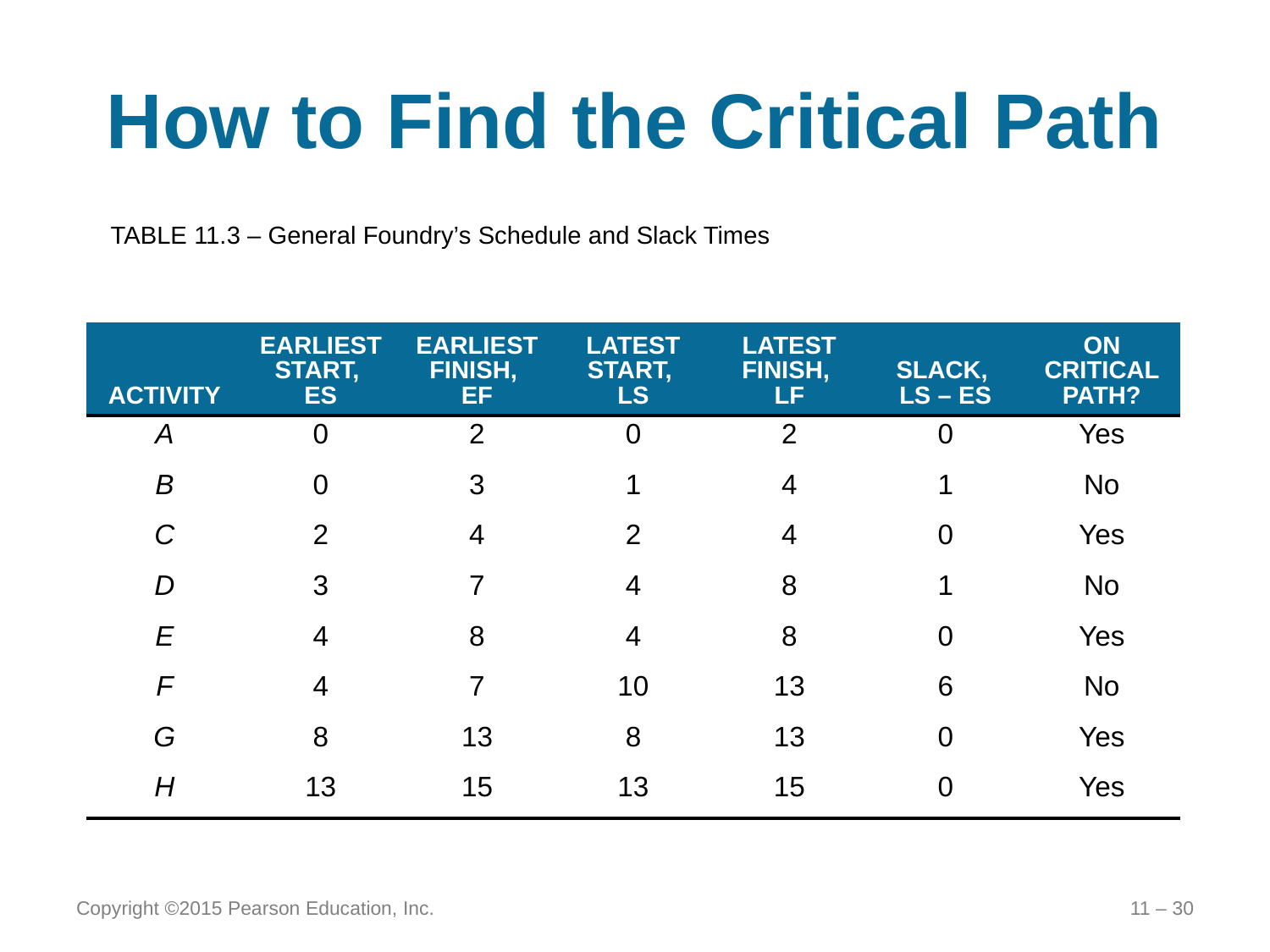

# How to Find the Critical Path
TABLE 11.3 – General Foundry’s Schedule and Slack Times
| ACTIVITY | EARLIEST START, ES | EARLIEST FINISH, EF | LATEST START, LS | LATEST FINISH, LF | SLACK, LS – ES | ON CRITICAL PATH? |
| --- | --- | --- | --- | --- | --- | --- |
| A | 0 | 2 | 0 | 2 | 0 | Yes |
| B | 0 | 3 | 1 | 4 | 1 | No |
| C | 2 | 4 | 2 | 4 | 0 | Yes |
| D | 3 | 7 | 4 | 8 | 1 | No |
| E | 4 | 8 | 4 | 8 | 0 | Yes |
| F | 4 | 7 | 10 | 13 | 6 | No |
| G | 8 | 13 | 8 | 13 | 0 | Yes |
| H | 13 | 15 | 13 | 15 | 0 | Yes |
Copyright ©2015 Pearson Education, Inc.
11 – 30